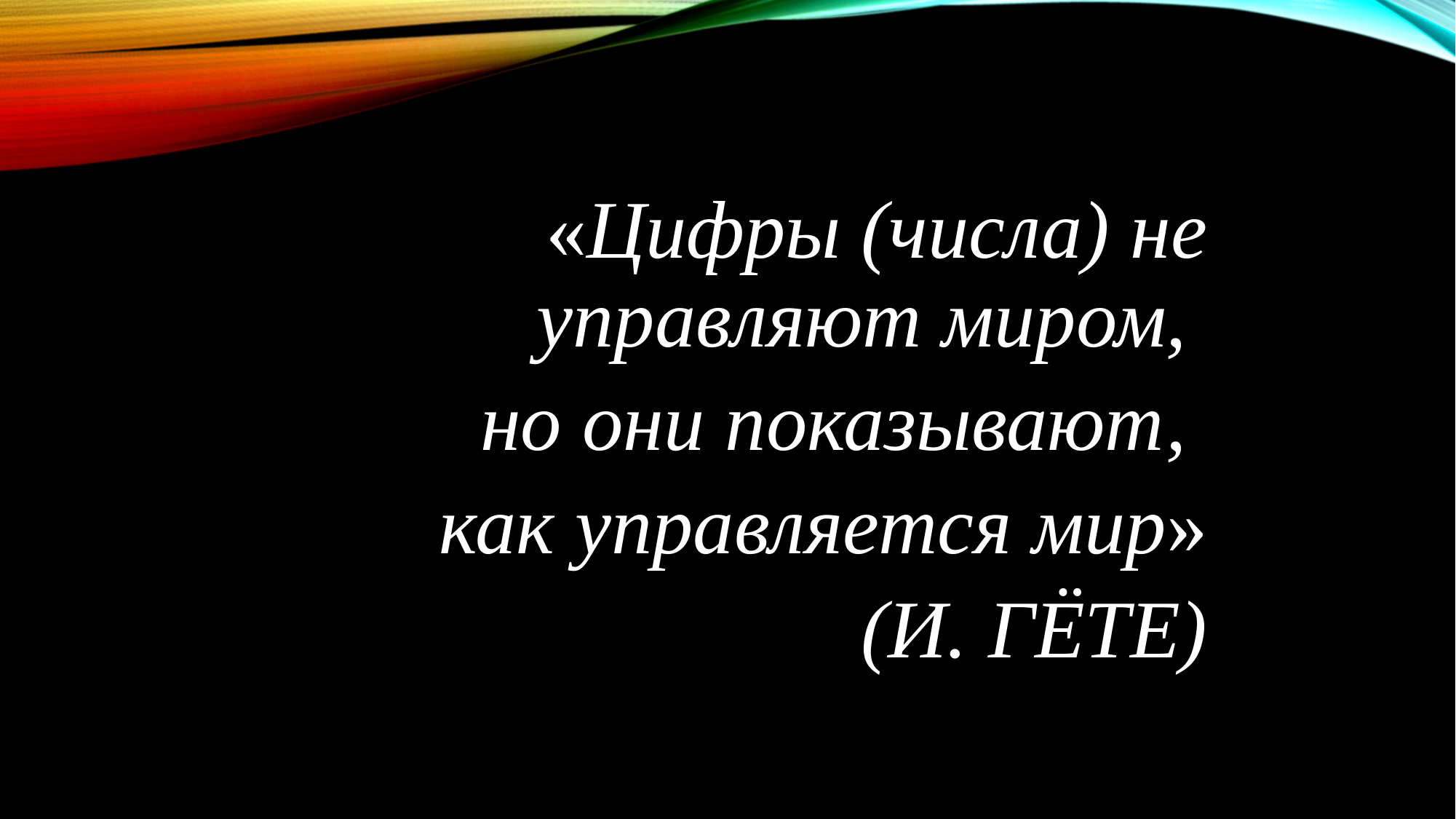

«Цифры (числа) не управляют миром,
но они показывают,
как управляется мир»
(И. ГЁТЕ)